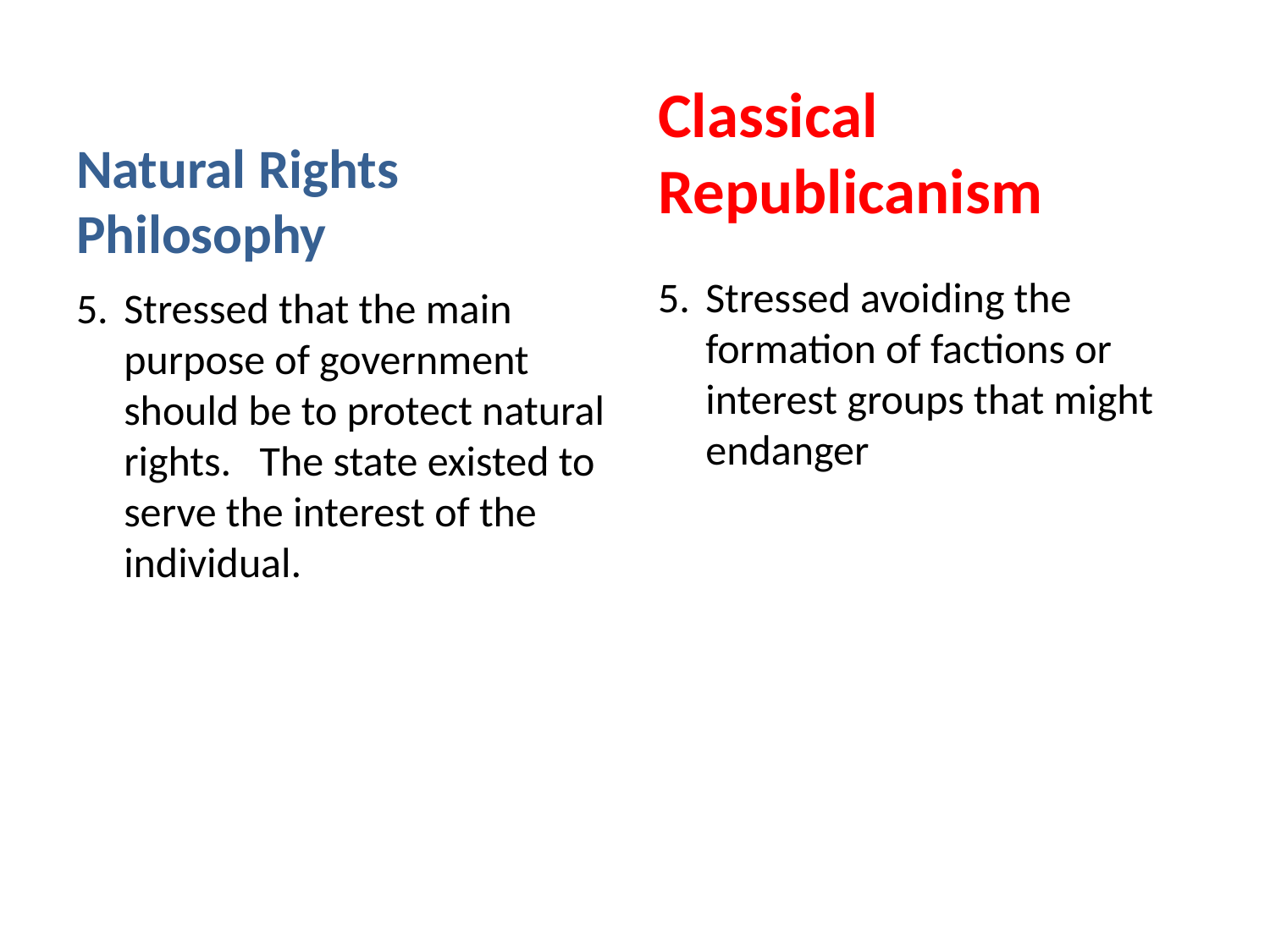

Natural Rights Philosophy

Classical Republicanism
5.	Stressed avoiding the formation of factions or interest groups that might endanger
5.	Stressed that the main purpose of government should be to protect natural rights.   The state existed to serve the interest of the individual.